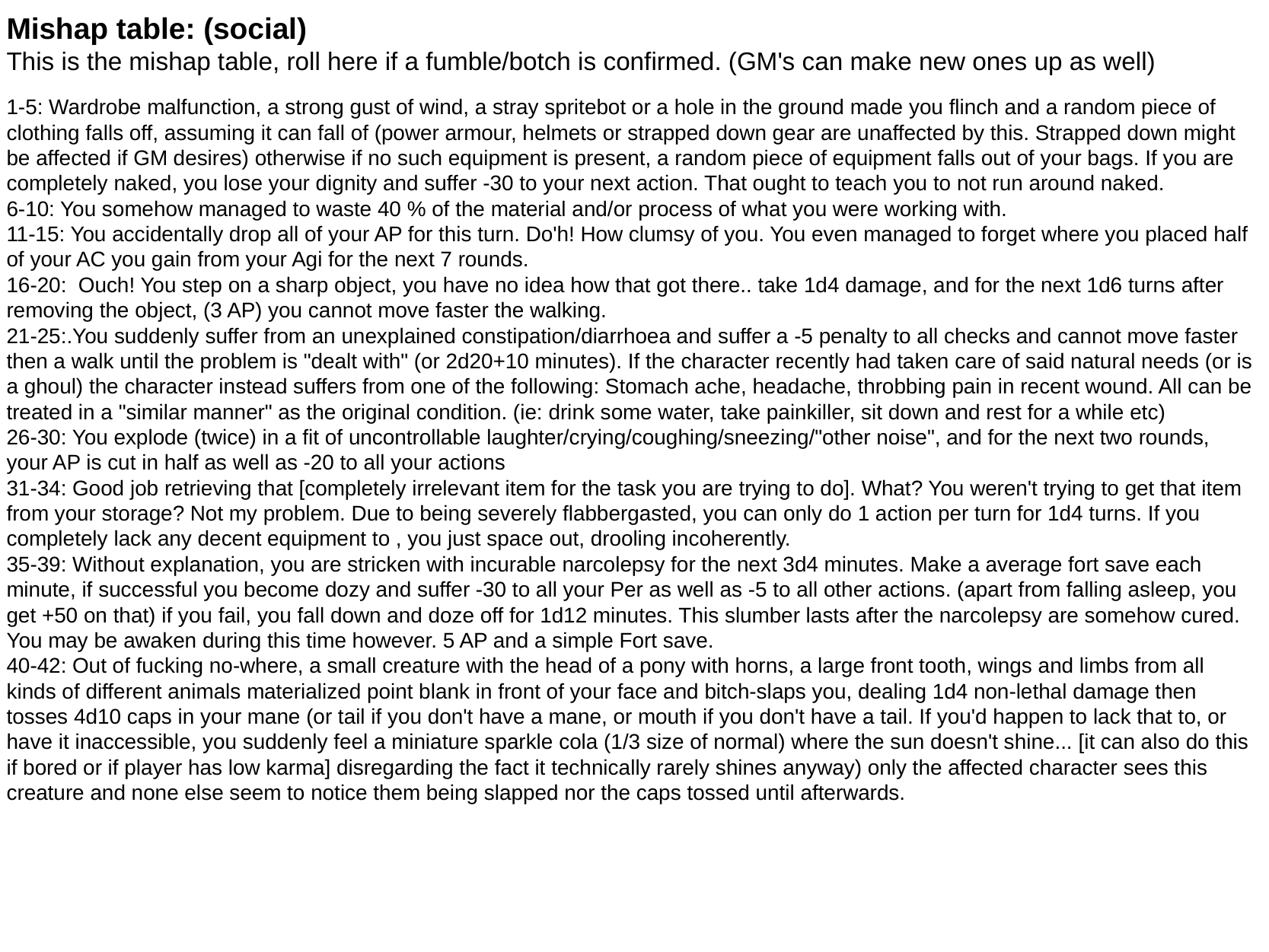

Mishap table: (social)
This is the mishap table, roll here if a fumble/botch is confirmed. (GM's can make new ones up as well)

1-5: Wardrobe malfunction, a strong gust of wind, a stray spritebot or a hole in the ground made you flinch and a random piece of clothing falls off, assuming it can fall of (power armour, helmets or strapped down gear are unaffected by this. Strapped down might be affected if GM desires) otherwise if no such equipment is present, a random piece of equipment falls out of your bags. If you are completely naked, you lose your dignity and suffer -30 to your next action. That ought to teach you to not run around naked.
6-10: You somehow managed to waste 40 % of the material and/or process of what you were working with.
11-15: You accidentally drop all of your AP for this turn. Do'h! How clumsy of you. You even managed to forget where you placed half of your AC you gain from your Agi for the next 7 rounds.
16-20:  Ouch! You step on a sharp object, you have no idea how that got there.. take 1d4 damage, and for the next 1d6 turns after removing the object, (3 AP) you cannot move faster the walking.
21-25:.You suddenly suffer from an unexplained constipation/diarrhoea and suffer a -5 penalty to all checks and cannot move faster then a walk until the problem is "dealt with" (or 2d20+10 minutes). If the character recently had taken care of said natural needs (or is a ghoul) the character instead suffers from one of the following: Stomach ache, headache, throbbing pain in recent wound. All can be treated in a "similar manner" as the original condition. (ie: drink some water, take painkiller, sit down and rest for a while etc)
26-30: You explode (twice) in a fit of uncontrollable laughter/crying/coughing/sneezing/"other noise", and for the next two rounds, your AP is cut in half as well as -20 to all your actions
31-34: Good job retrieving that [completely irrelevant item for the task you are trying to do]. What? You weren't trying to get that item from your storage? Not my problem. Due to being severely flabbergasted, you can only do 1 action per turn for 1d4 turns. If you completely lack any decent equipment to , you just space out, drooling incoherently.
35-39: Without explanation, you are stricken with incurable narcolepsy for the next 3d4 minutes. Make a average fort save each minute, if successful you become dozy and suffer -30 to all your Per as well as -5 to all other actions. (apart from falling asleep, you get +50 on that) if you fail, you fall down and doze off for 1d12 minutes. This slumber lasts after the narcolepsy are somehow cured. You may be awaken during this time however. 5 AP and a simple Fort save.
40-42: Out of fucking no-where, a small creature with the head of a pony with horns, a large front tooth, wings and limbs from all kinds of different animals materialized point blank in front of your face and bitch-slaps you, dealing 1d4 non-lethal damage then tosses 4d10 caps in your mane (or tail if you don't have a mane, or mouth if you don't have a tail. If you'd happen to lack that to, or have it inaccessible, you suddenly feel a miniature sparkle cola (1/3 size of normal) where the sun doesn't shine... [it can also do this if bored or if player has low karma] disregarding the fact it technically rarely shines anyway) only the affected character sees this creature and none else seem to notice them being slapped nor the caps tossed until afterwards.